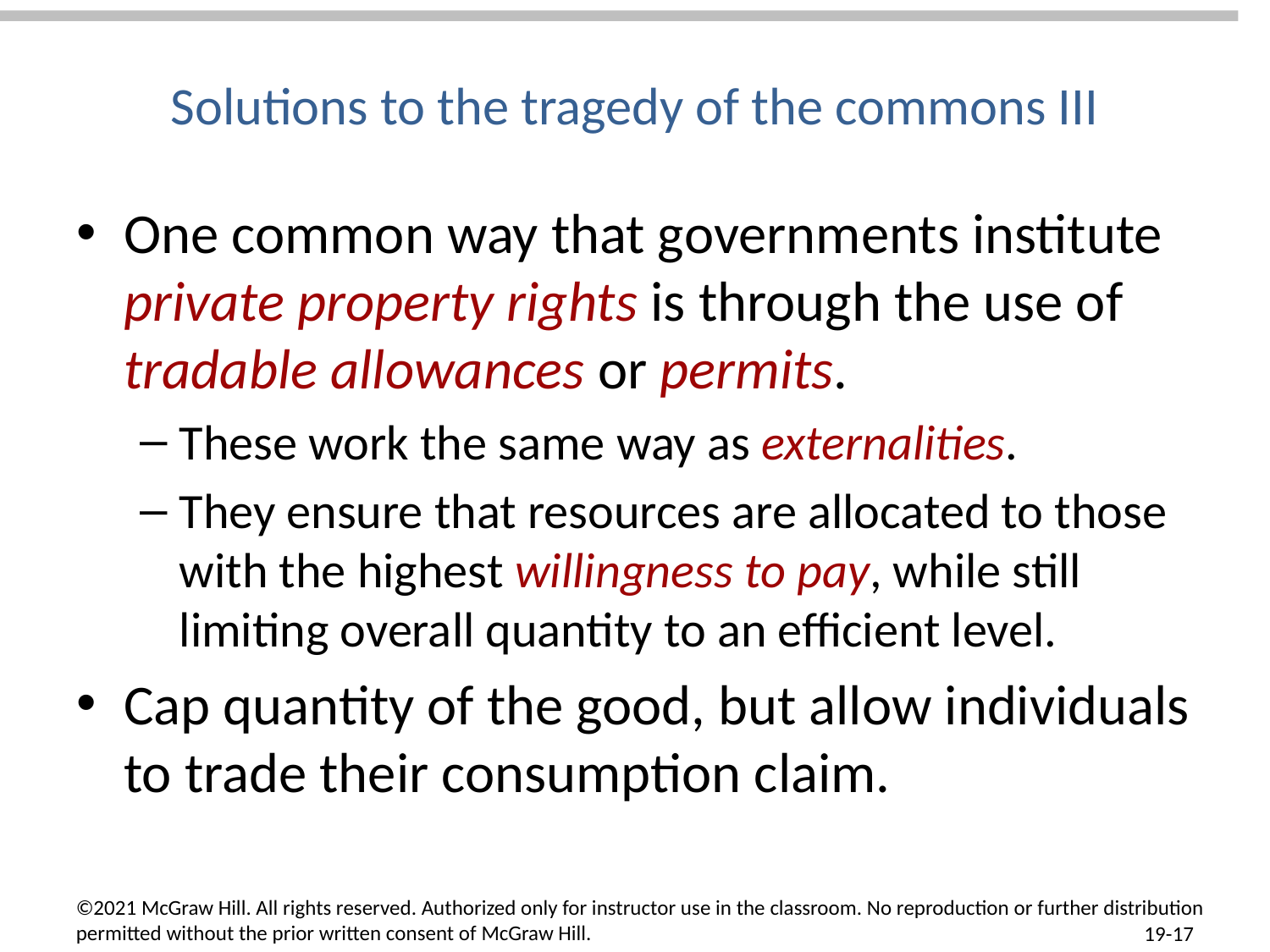

# Solutions to the tragedy of the commons III
One common way that governments institute private property rights is through the use of tradable allowances or permits.
These work the same way as externalities.
They ensure that resources are allocated to those with the highest willingness to pay, while still limiting overall quantity to an efficient level.
Cap quantity of the good, but allow individuals to trade their consumption claim.